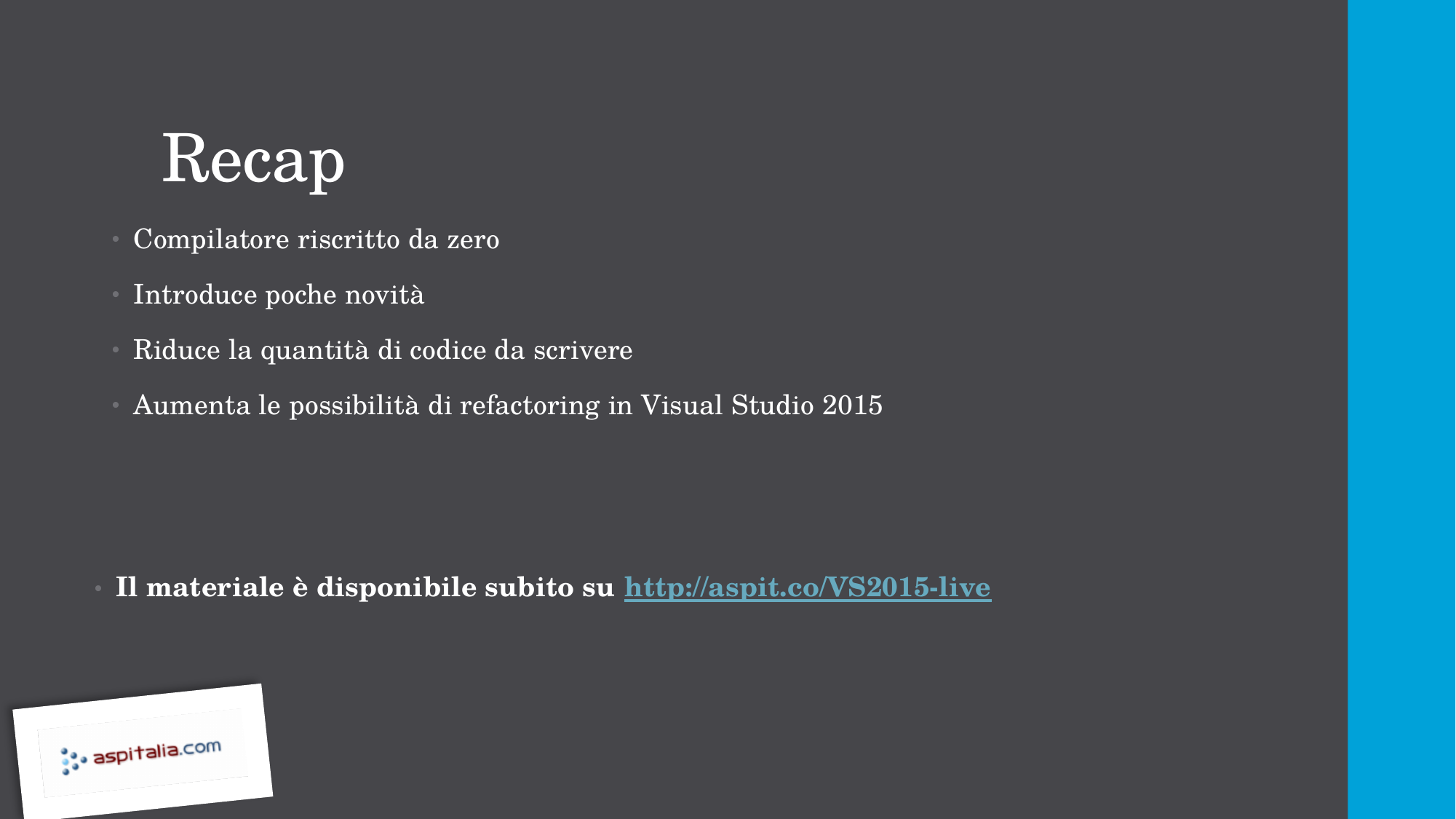

# Recap
Compilatore riscritto da zero
Introduce poche novità
Riduce la quantità di codice da scrivere
Aumenta le possibilità di refactoring in Visual Studio 2015

Il materiale è disponibile subito su http://aspit.co/VS2015-live